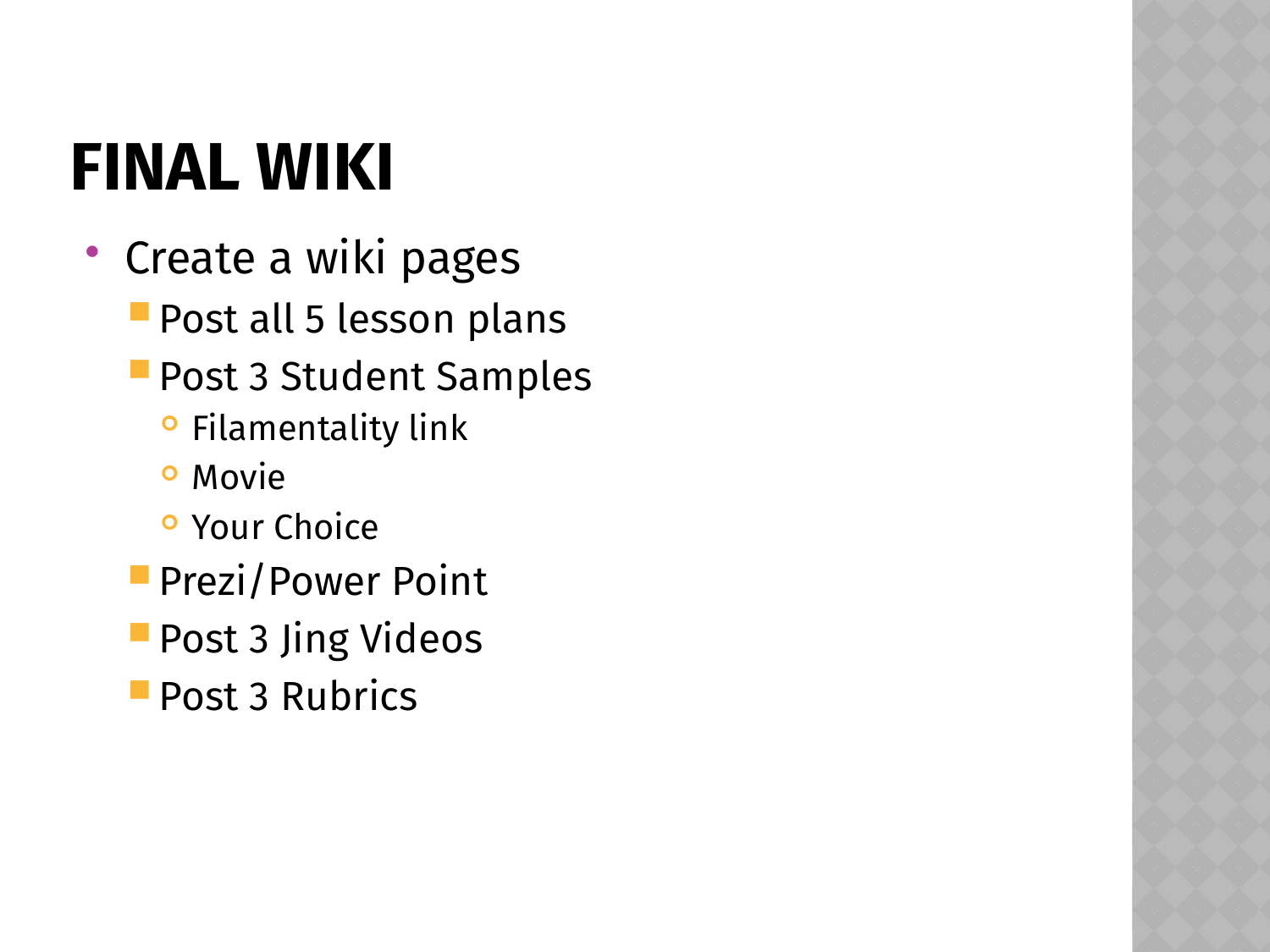

# Final Wiki
Create a wiki pages
Post all 5 lesson plans
Post 3 Student Samples
Filamentality link
Movie
Your Choice
Prezi/Power Point
Post 3 Jing Videos
Post 3 Rubrics